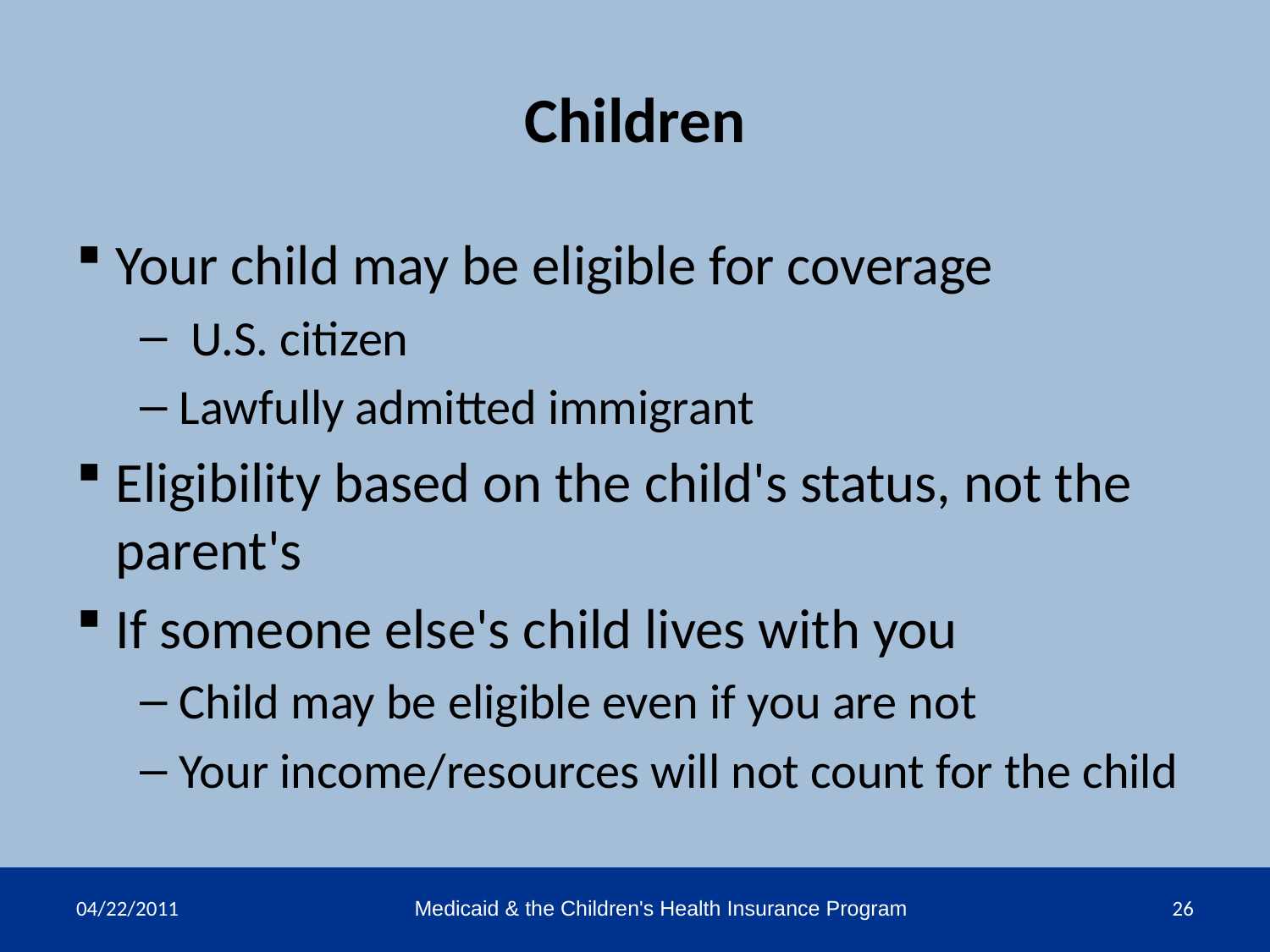

# Children
Your child may be eligible for coverage
 U.S. citizen
Lawfully admitted immigrant
Eligibility based on the child's status, not the parent's
If someone else's child lives with you
Child may be eligible even if you are not
Your income/resources will not count for the child
04/22/2011
Medicaid & the Children's Health Insurance Program
26